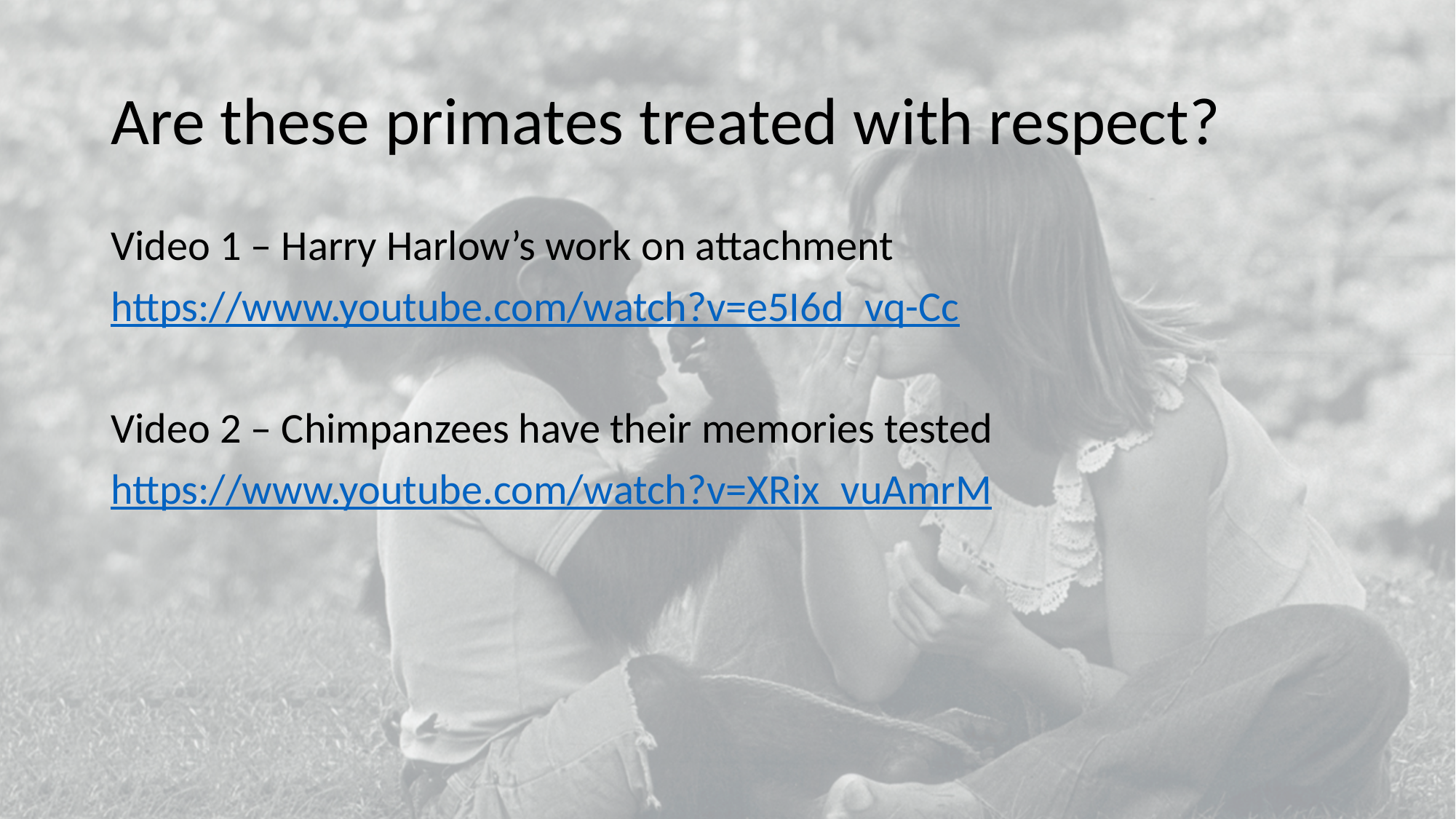

# Are these primates treated with respect?
Video 1 – Harry Harlow’s work on attachment
https://www.youtube.com/watch?v=e5I6d_vq-Cc

Video 2 – Chimpanzees have their memories tested
https://www.youtube.com/watch?v=XRix_vuAmrM